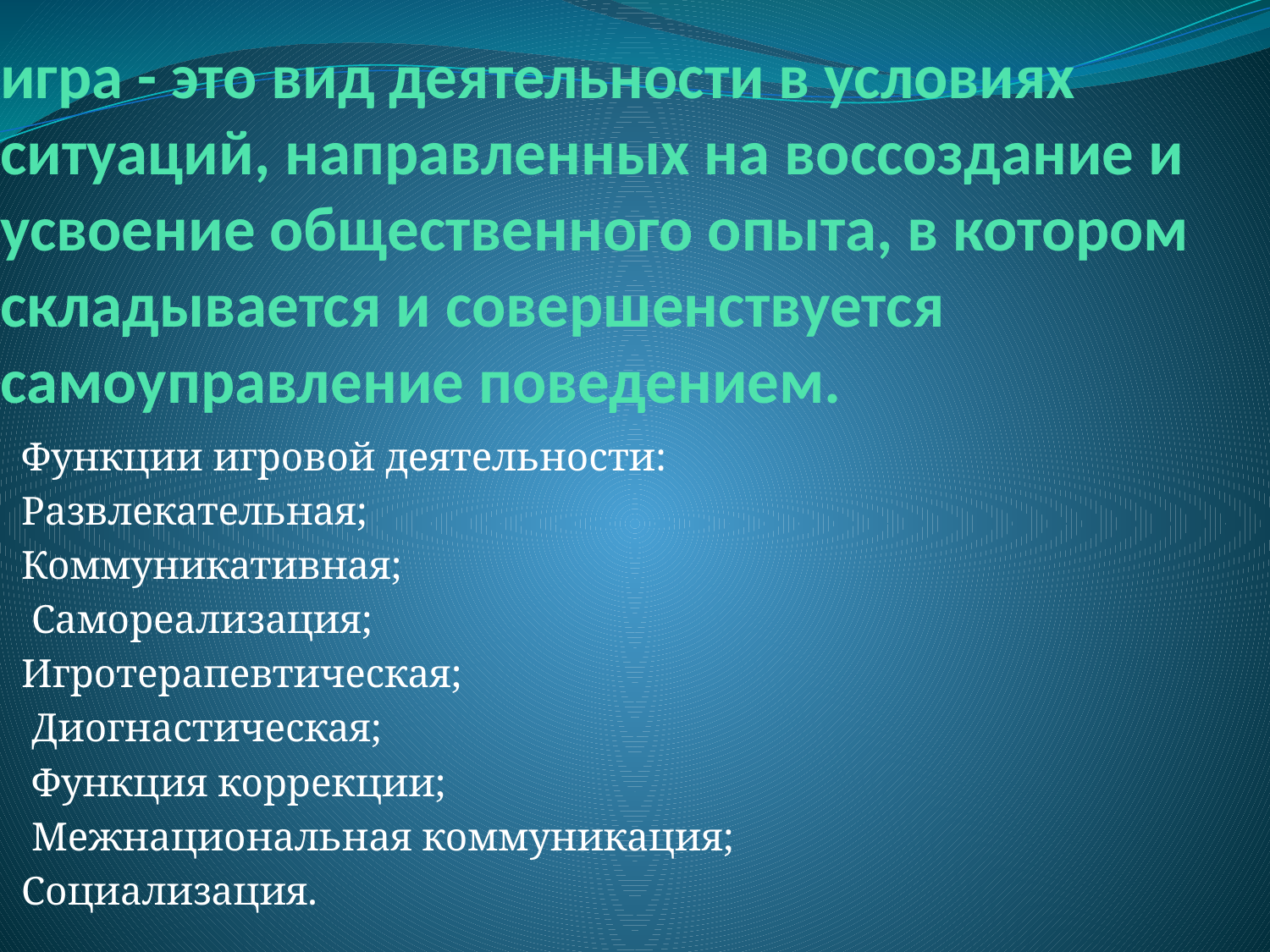

# игра - это вид деятельности в условиях ситуаций, направленных на воссоздание и усвоение общественного опыта, в котором складывается и совершенствуется самоуправление поведением.
Функции игровой деятельности:
Развлекательная;
Коммуникативная;
 Самореализация;
Игротерапевтическая;
 Диогнастическая;
 Функция коррекции;
 Межнациональная коммуникация;
Социализация.